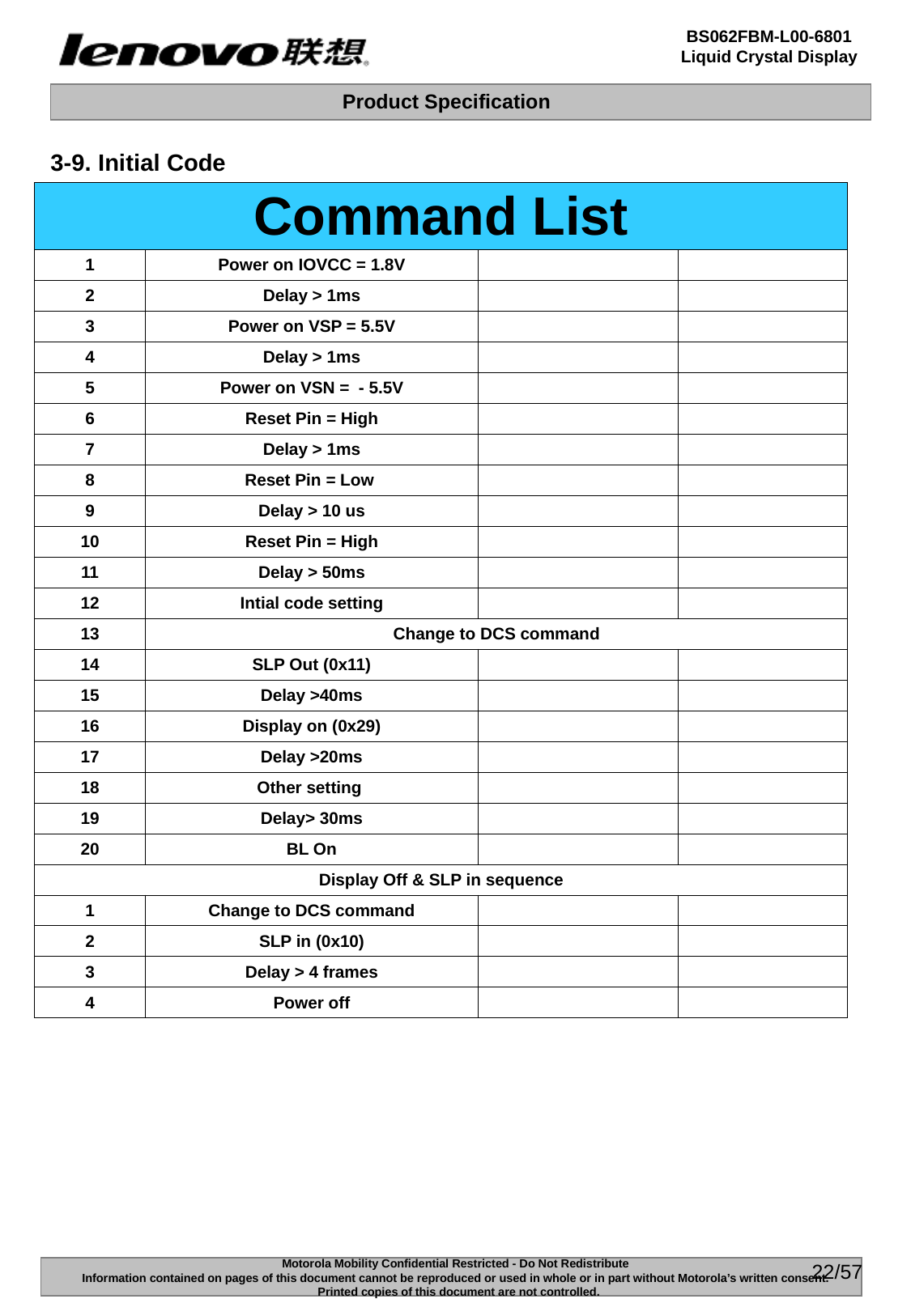

3-9. Initial Code
| Command List |  |  |  |
| --- | --- | --- | --- |
| 1 | Power on IOVCC = 1.8V |  |  |
| 2 | Delay > 1ms |  |  |
| 3 | Power on VSP = 5.5V |  |  |
| 4 | Delay > 1ms |  |  |
| 5 | Power on VSN = - 5.5V |  |  |
| 6 | Reset Pin = High |  |  |
| 7 | Delay > 1ms |  |  |
| 8 | Reset Pin = Low |  |  |
| 9 | Delay > 10 us |  |  |
| 10 | Reset Pin = High |  |  |
| 11 | Delay > 50ms |  |  |
| 12 | Intial code setting |  |  |
| 13 | Change to DCS command |  |  |
| 14 | SLP Out (0x11) |  |  |
| 15 | Delay >40ms |  |  |
| 16 | Display on (0x29) |  |  |
| 17 | Delay >20ms |  |  |
| 18 | Other setting |  |  |
| 19 | Delay> 30ms |  |  |
| 20 | BL On |  |  |
| Display Off & SLP in sequence |  |  |  |
| 1 | Change to DCS command |  |  |
| 2 | SLP in (0x10) |  |  |
| 3 | Delay > 4 frames |  |  |
| 4 | Power off |  |  |
22/57